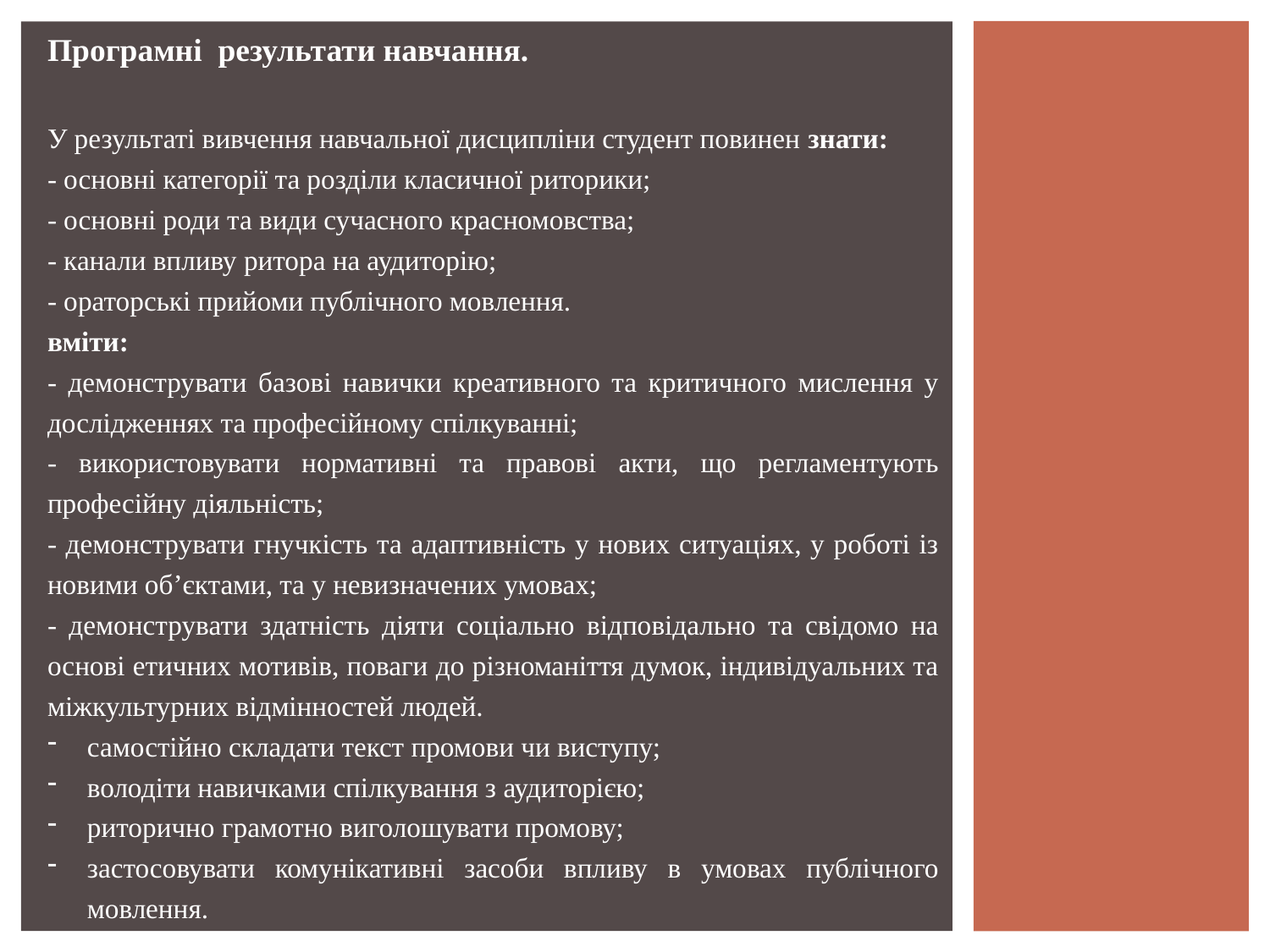

Програмні  результати навчання.

У результаті вивчення навчальної дисципліни студент повинен знати:
- основні категорії та розділи класичної риторики;
- основні роди та види сучасного красномовства;
- канали впливу ритора на аудиторію;
- ораторські прийоми публічного мовлення.
вміти:
- демонструвати базові навички креативного та критичного мислення у дослідженнях та професійному спілкуванні;
- використовувати нормативні та правові акти, що регламентують професійну діяльність;
- демонструвати гнучкість та адаптивність у нових ситуаціях, у роботі із новими об’єктами, та у невизначених умовах;
- демонструвати здатність діяти соціально відповідально та свідомо на основі етичних мотивів, поваги до різноманіття думок, індивідуальних та міжкультурних відмінностей людей.
самостійно складати текст промови чи виступу;
володіти навичками спілкування з аудиторією;
риторично грамотно виголошувати промову;
застосовувати комунікативні засоби впливу в умовах публічного мовлення.